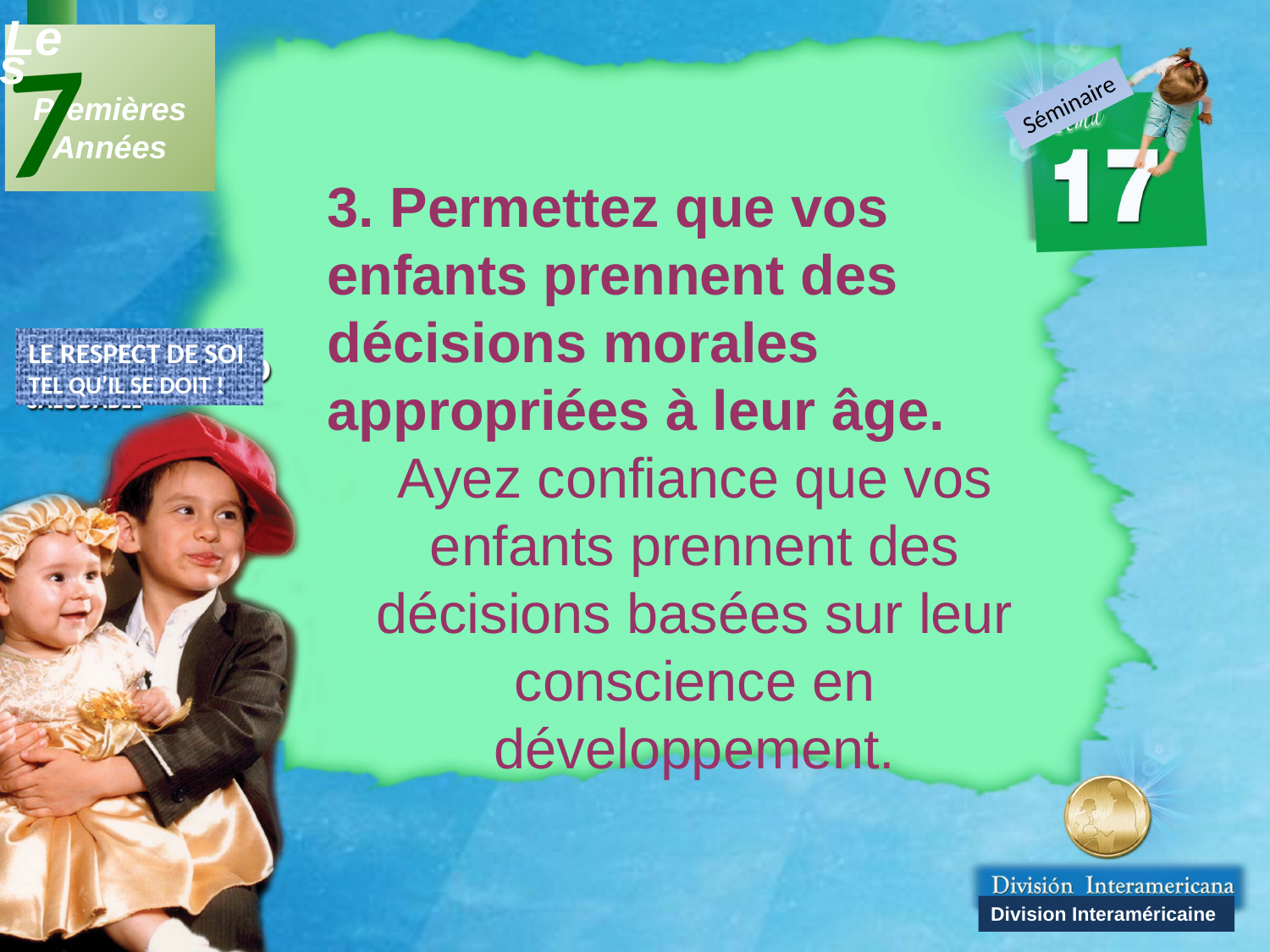

7
Les
         Premières
Années
Séminaire
3. Permettez que vos enfants prennent des décisions morales appropriées à leur âge.
Ayez confiance que vos enfants prennent des décisions basées sur leur conscience en développement.
LE RESPECT DE SOI
TEL QU’IL SE DOIT !
Division Interaméricaine